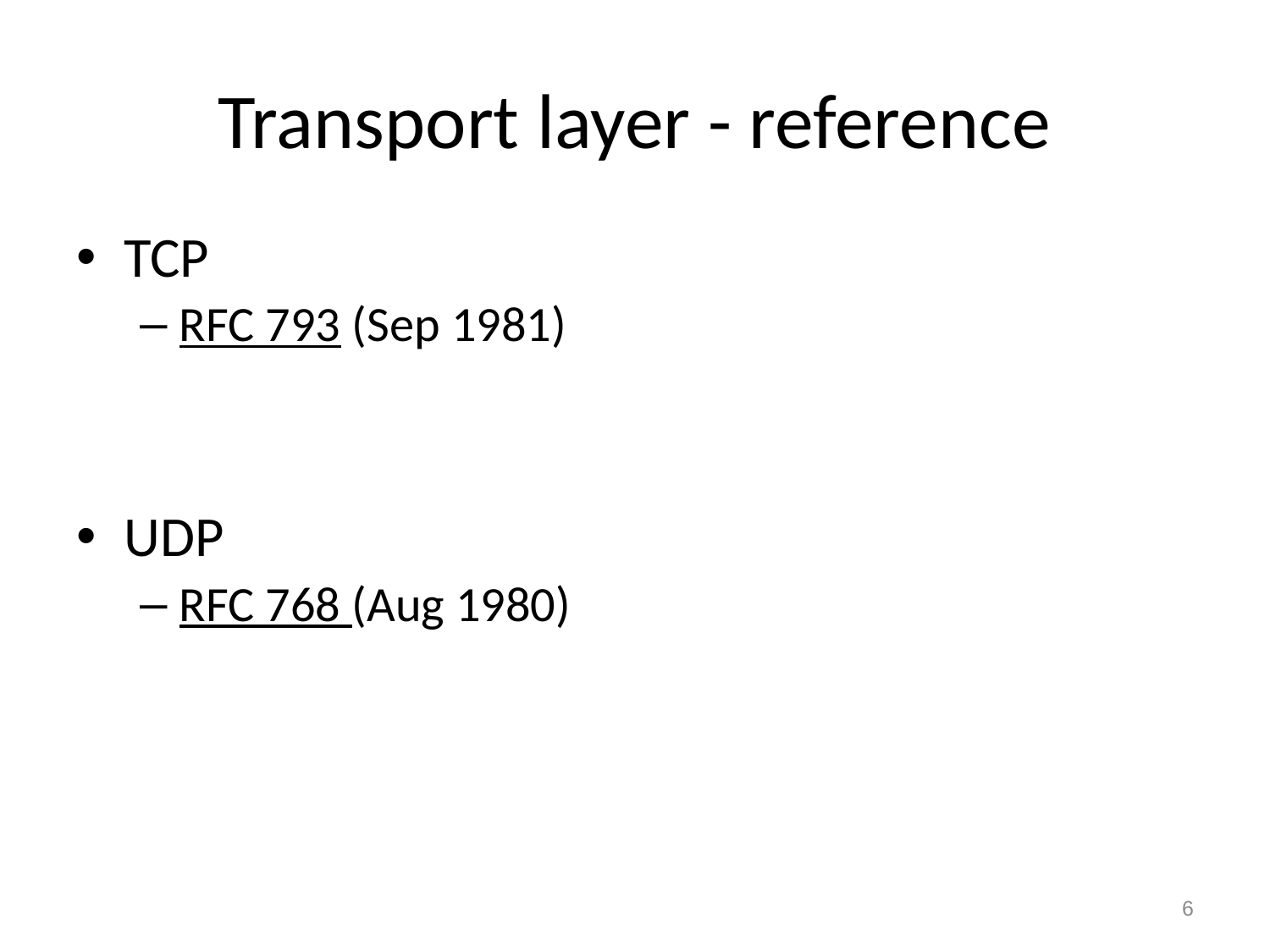

# Transport layer - reference
TCP
RFC 793 (Sep 1981)

UDP
RFC 768 (Aug 1980)
6